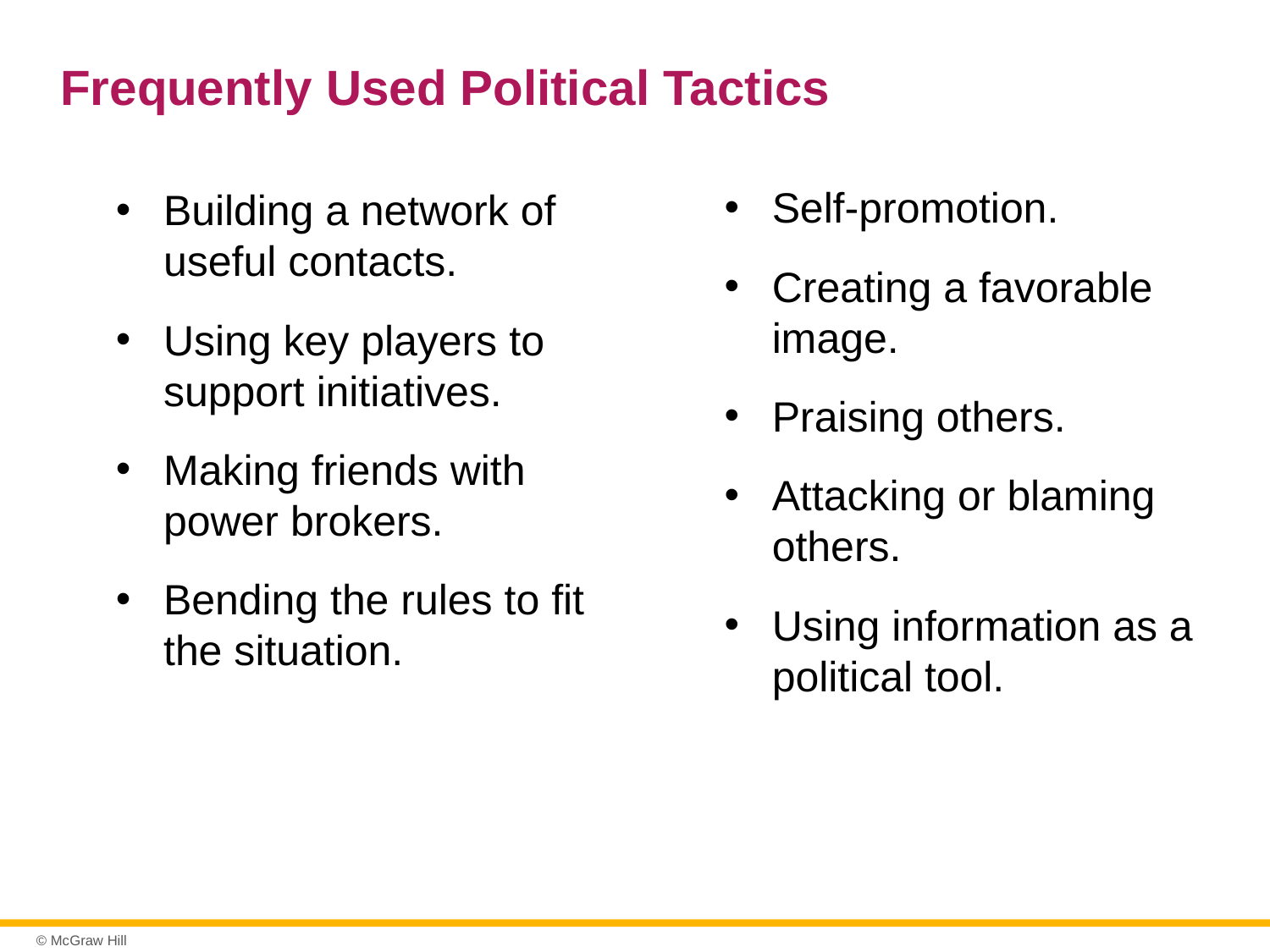

# Frequently Used Political Tactics
Self-promotion.
Creating a favorable image.
Praising others.
Attacking or blaming others.
Using information as a political tool.

Building a network of useful contacts.
Using key players to support initiatives.
Making friends with power brokers.
Bending the rules to fit the situation.